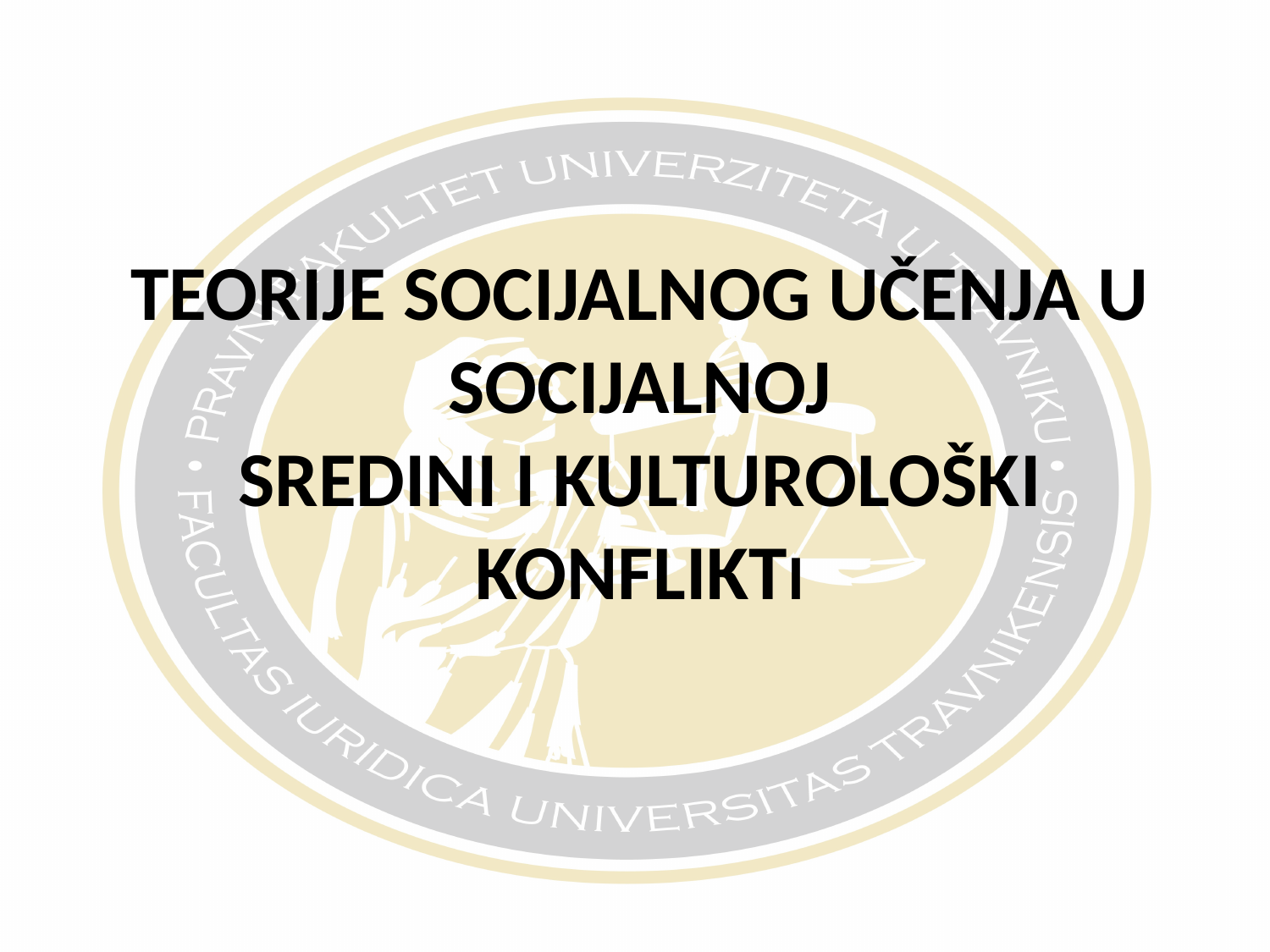

# TEORIJE SOCIJALNOG UČENJA U SOCIJALNOJ SREDINI I KULTUROLOŠKI KONFLIKTI